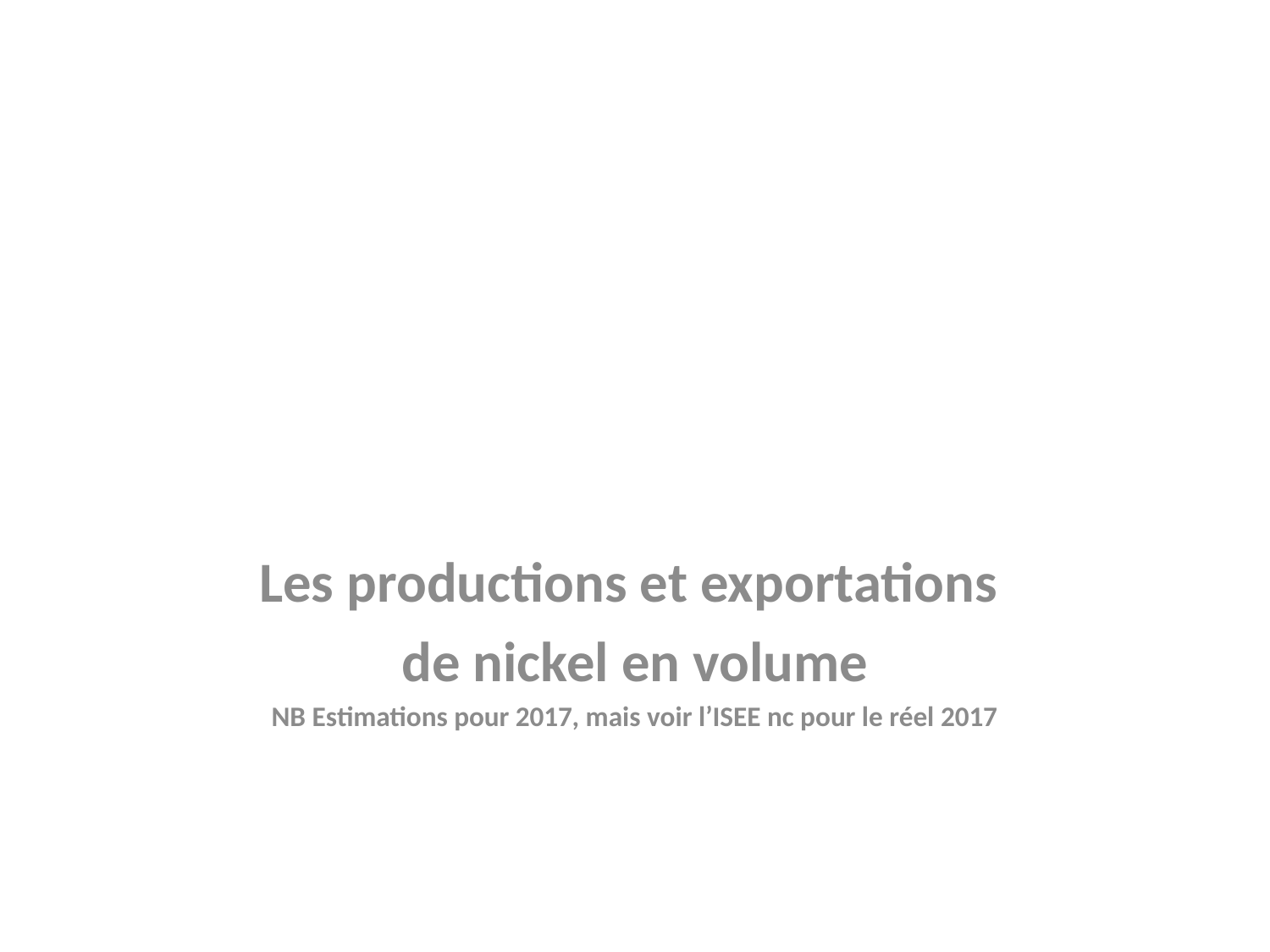

Les productions et exportations
de nickel en volume
NB Estimations pour 2017, mais voir l’ISEE nc pour le réel 2017